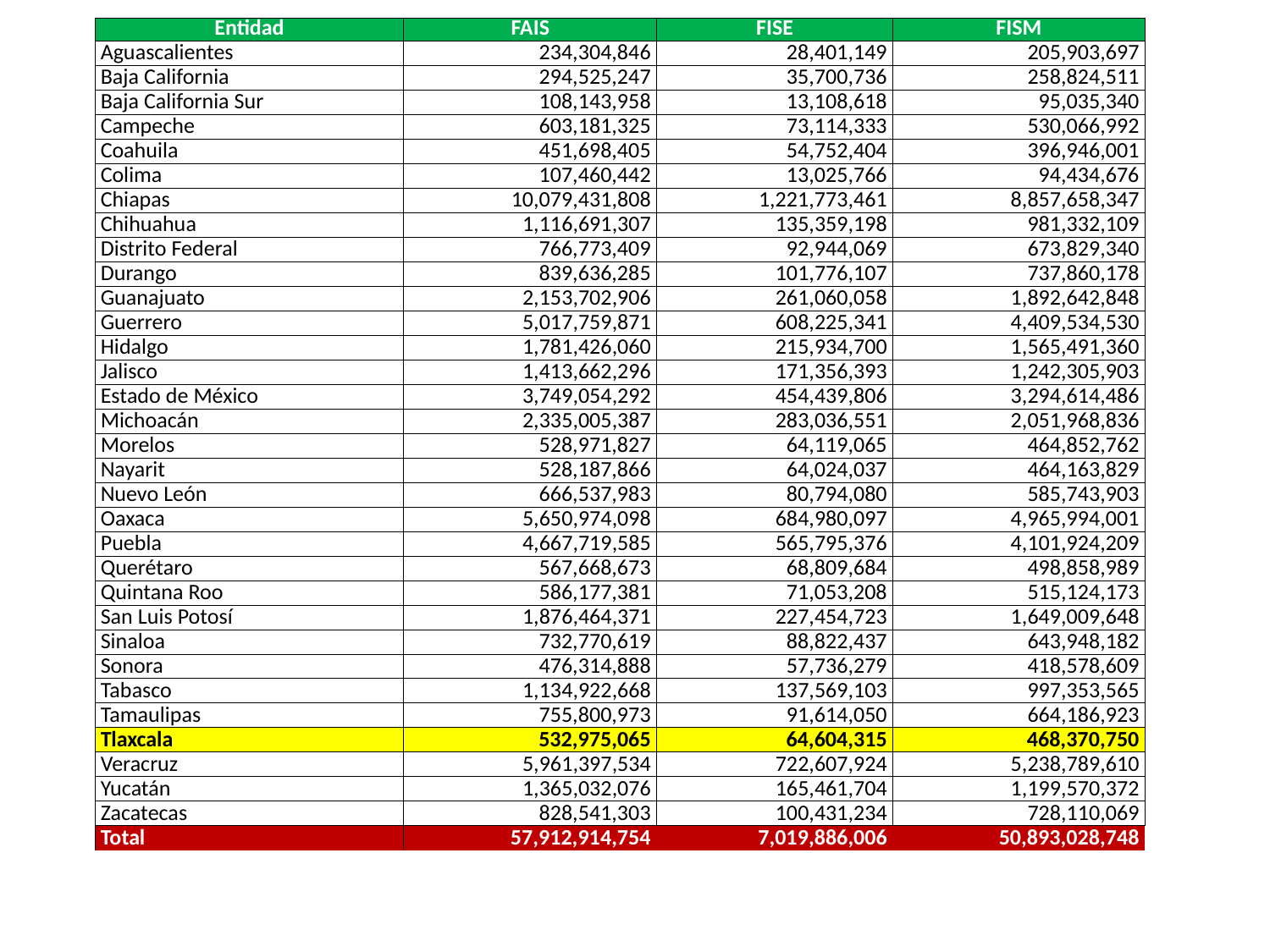

| Entidad | FAIS | FISE | FISM |
| --- | --- | --- | --- |
| Aguascalientes | 234,304,846 | 28,401,149 | 205,903,697 |
| Baja California | 294,525,247 | 35,700,736 | 258,824,511 |
| Baja California Sur | 108,143,958 | 13,108,618 | 95,035,340 |
| Campeche | 603,181,325 | 73,114,333 | 530,066,992 |
| Coahuila | 451,698,405 | 54,752,404 | 396,946,001 |
| Colima | 107,460,442 | 13,025,766 | 94,434,676 |
| Chiapas | 10,079,431,808 | 1,221,773,461 | 8,857,658,347 |
| Chihuahua | 1,116,691,307 | 135,359,198 | 981,332,109 |
| Distrito Federal | 766,773,409 | 92,944,069 | 673,829,340 |
| Durango | 839,636,285 | 101,776,107 | 737,860,178 |
| Guanajuato | 2,153,702,906 | 261,060,058 | 1,892,642,848 |
| Guerrero | 5,017,759,871 | 608,225,341 | 4,409,534,530 |
| Hidalgo | 1,781,426,060 | 215,934,700 | 1,565,491,360 |
| Jalisco | 1,413,662,296 | 171,356,393 | 1,242,305,903 |
| Estado de México | 3,749,054,292 | 454,439,806 | 3,294,614,486 |
| Michoacán | 2,335,005,387 | 283,036,551 | 2,051,968,836 |
| Morelos | 528,971,827 | 64,119,065 | 464,852,762 |
| Nayarit | 528,187,866 | 64,024,037 | 464,163,829 |
| Nuevo León | 666,537,983 | 80,794,080 | 585,743,903 |
| Oaxaca | 5,650,974,098 | 684,980,097 | 4,965,994,001 |
| Puebla | 4,667,719,585 | 565,795,376 | 4,101,924,209 |
| Querétaro | 567,668,673 | 68,809,684 | 498,858,989 |
| Quintana Roo | 586,177,381 | 71,053,208 | 515,124,173 |
| San Luis Potosí | 1,876,464,371 | 227,454,723 | 1,649,009,648 |
| Sinaloa | 732,770,619 | 88,822,437 | 643,948,182 |
| Sonora | 476,314,888 | 57,736,279 | 418,578,609 |
| Tabasco | 1,134,922,668 | 137,569,103 | 997,353,565 |
| Tamaulipas | 755,800,973 | 91,614,050 | 664,186,923 |
| Tlaxcala | 532,975,065 | 64,604,315 | 468,370,750 |
| Veracruz | 5,961,397,534 | 722,607,924 | 5,238,789,610 |
| Yucatán | 1,365,032,076 | 165,461,704 | 1,199,570,372 |
| Zacatecas | 828,541,303 | 100,431,234 | 728,110,069 |
| Total | 57,912,914,754 | 7,019,886,006 | 50,893,028,748 |